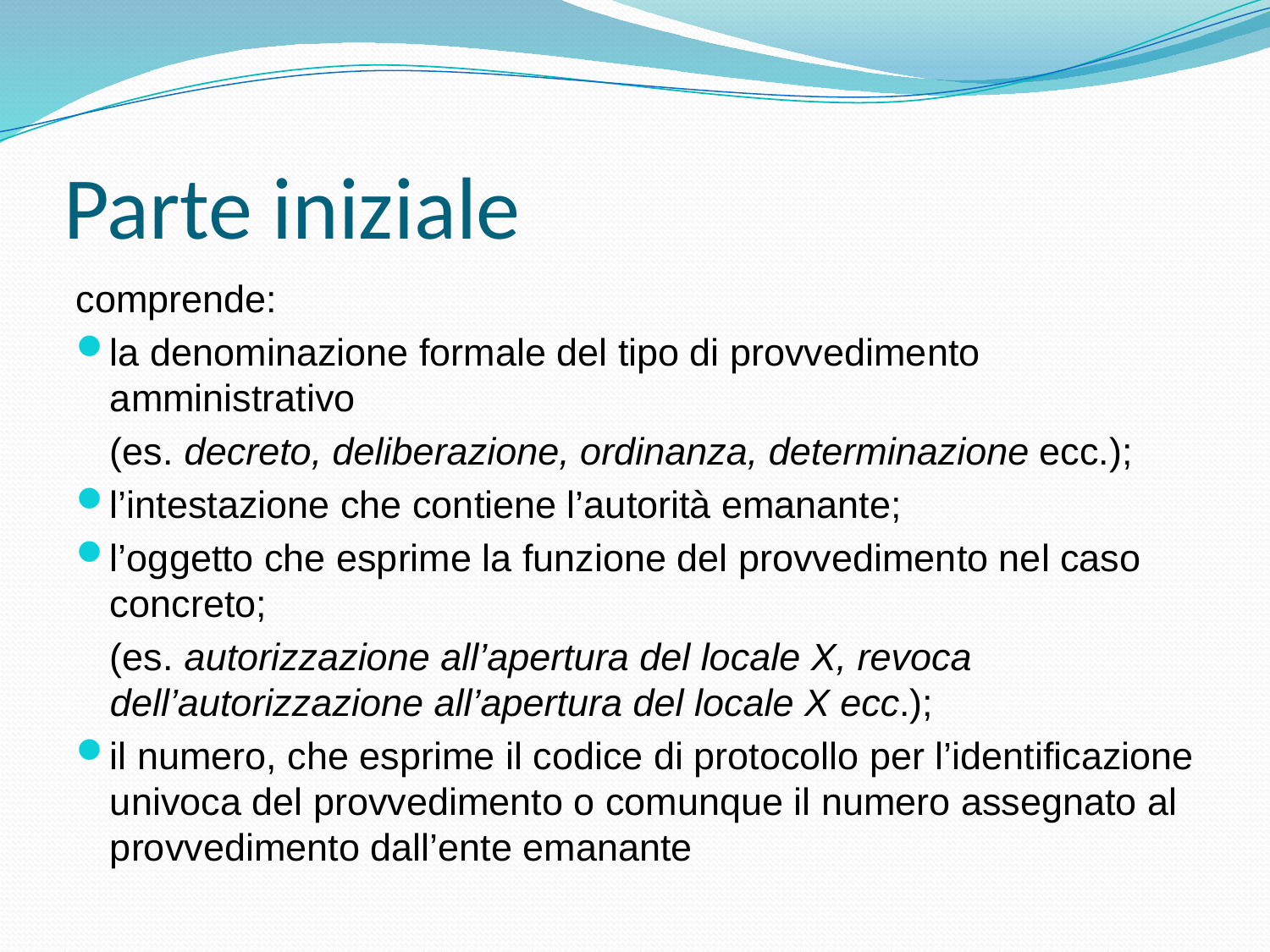

# Parte iniziale
comprende:
la denominazione formale del tipo di provvedimento amministrativo
	(es. decreto, deliberazione, ordinanza, determinazione ecc.);
l’intestazione che contiene l’autorità emanante;
l’oggetto che esprime la funzione del provvedimento nel caso concreto;
	(es. autorizzazione all’apertura del locale X, revoca dell’autorizzazione all’apertura del locale X ecc.);
il numero, che esprime il codice di protocollo per l’identificazione univoca del provvedimento o comunque il numero assegnato al provvedimento dall’ente emanante